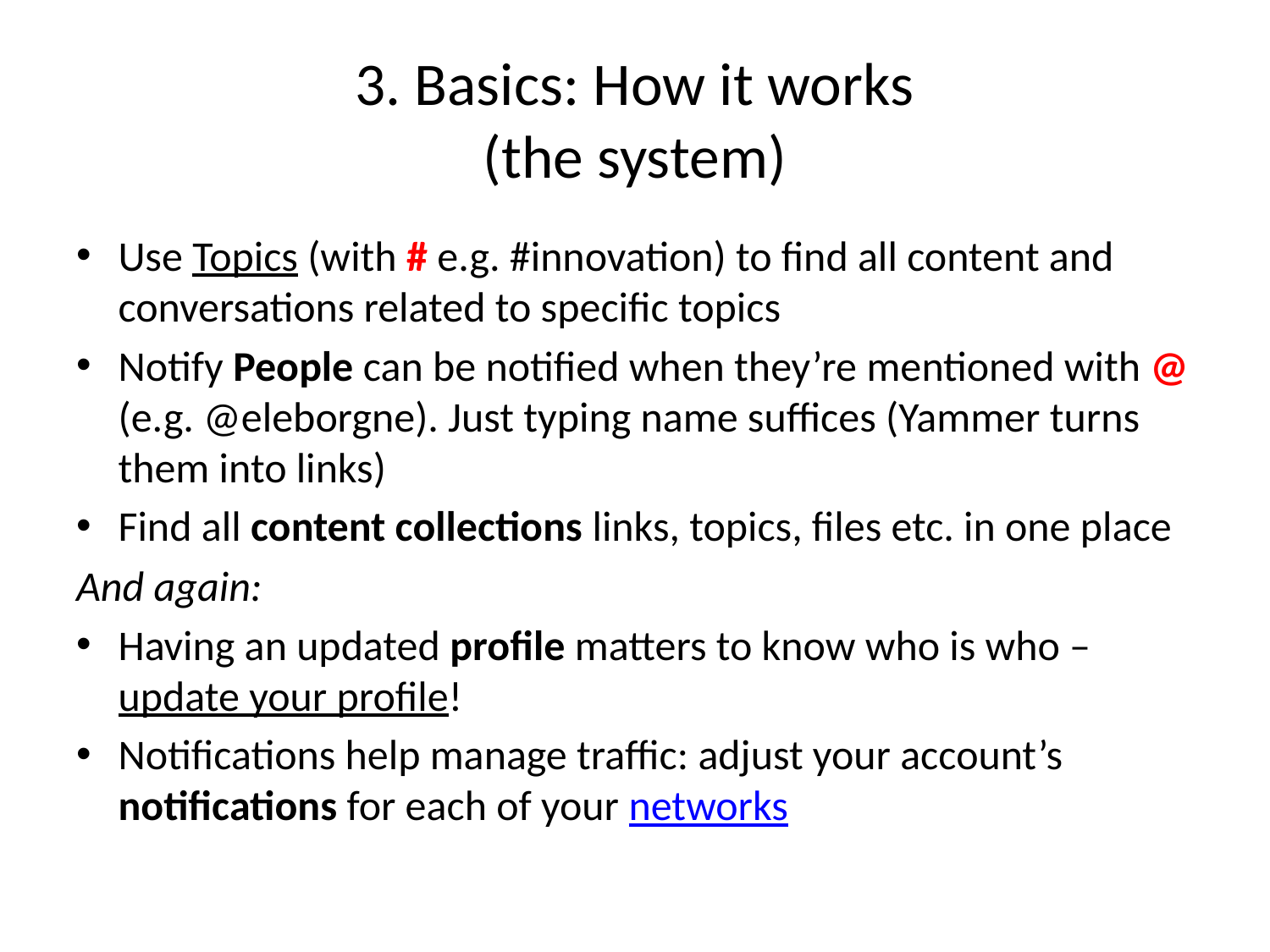

# 3. Basics: How it works (the system)
Use Topics (with # e.g. #innovation) to find all content and conversations related to specific topics
Notify People can be notified when they’re mentioned with @ (e.g. @eleborgne). Just typing name suffices (Yammer turns them into links)
Find all content collections links, topics, files etc. in one place
And again:
Having an updated profile matters to know who is who – update your profile!
Notifications help manage traffic: adjust your account’s notifications for each of your networks